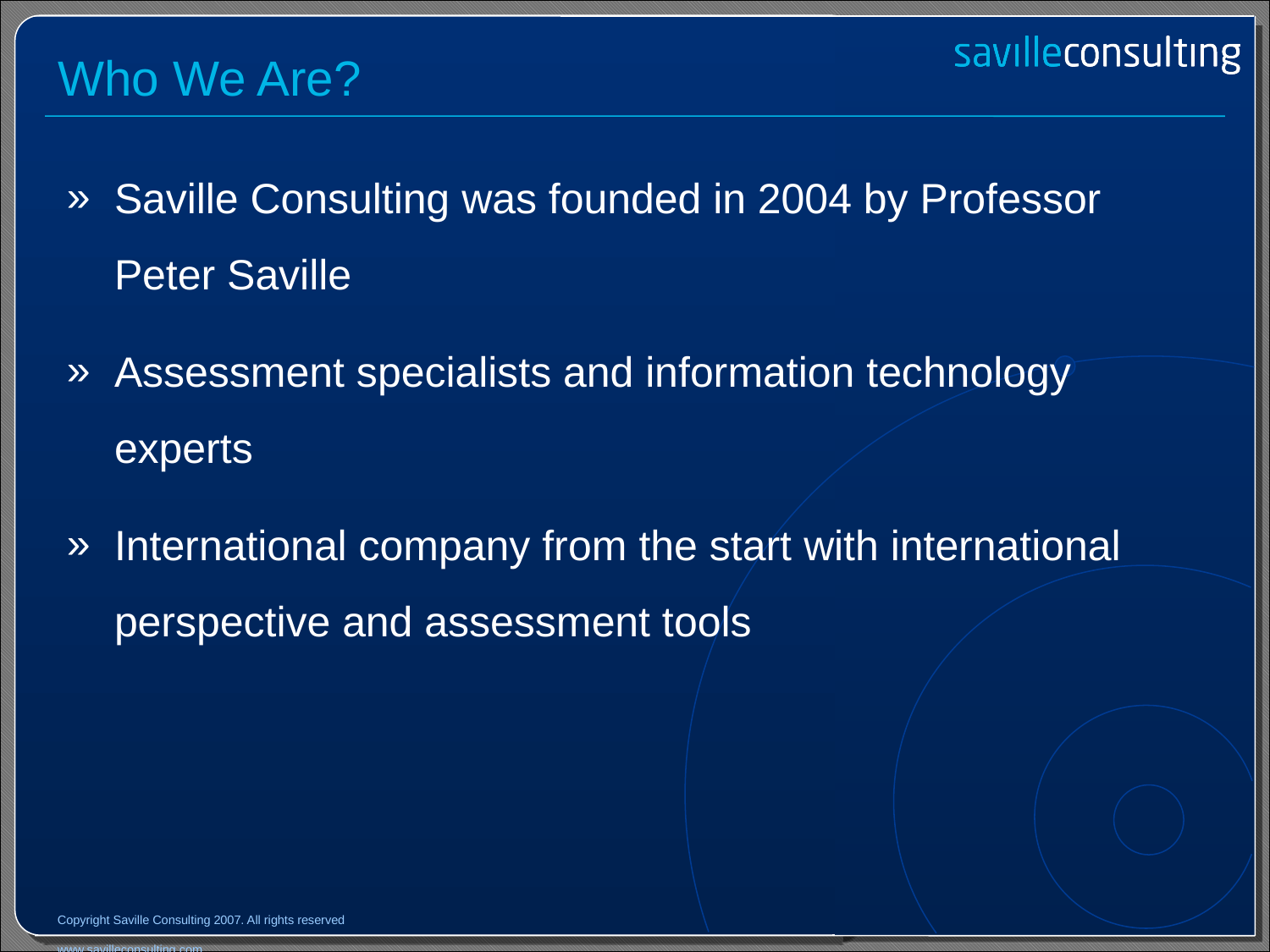

# Who We Are?
Saville Consulting was founded in 2004 by Professor Peter Saville
Assessment specialists and information technology experts
International company from the start with international perspective and assessment tools